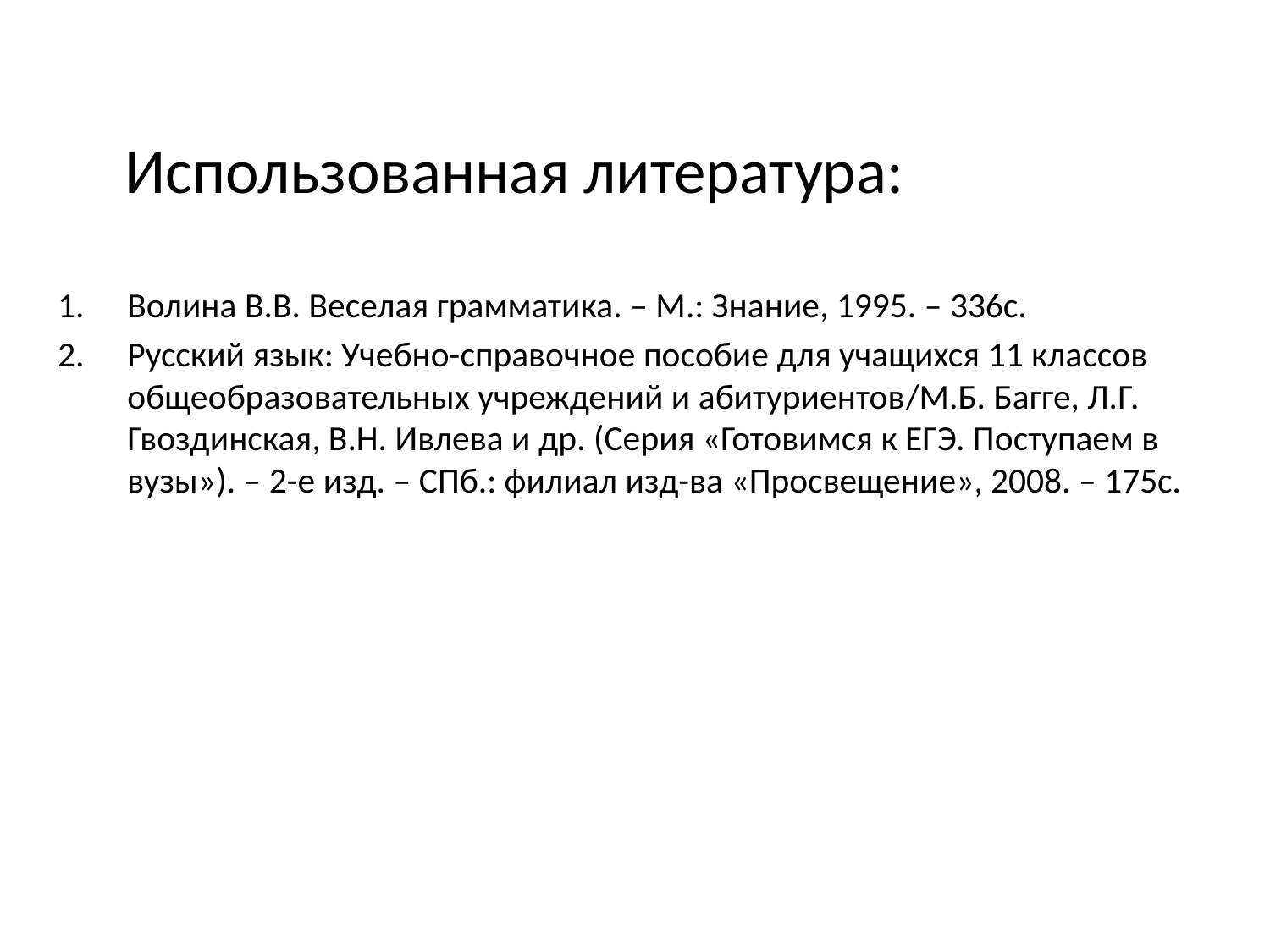

# Использованная литература:
Волина В.В. Веселая грамматика. – М.: Знание, 1995. – 336с.
Русский язык: Учебно-справочное пособие для учащихся 11 классов общеобразовательных учреждений и абитуриентов/М.Б. Багге, Л.Г. Гвоздинская, В.Н. Ивлева и др. (Серия «Готовимся к ЕГЭ. Поступаем в вузы»). – 2-е изд. – СПб.: филиал изд-ва «Просвещение», 2008. – 175с.